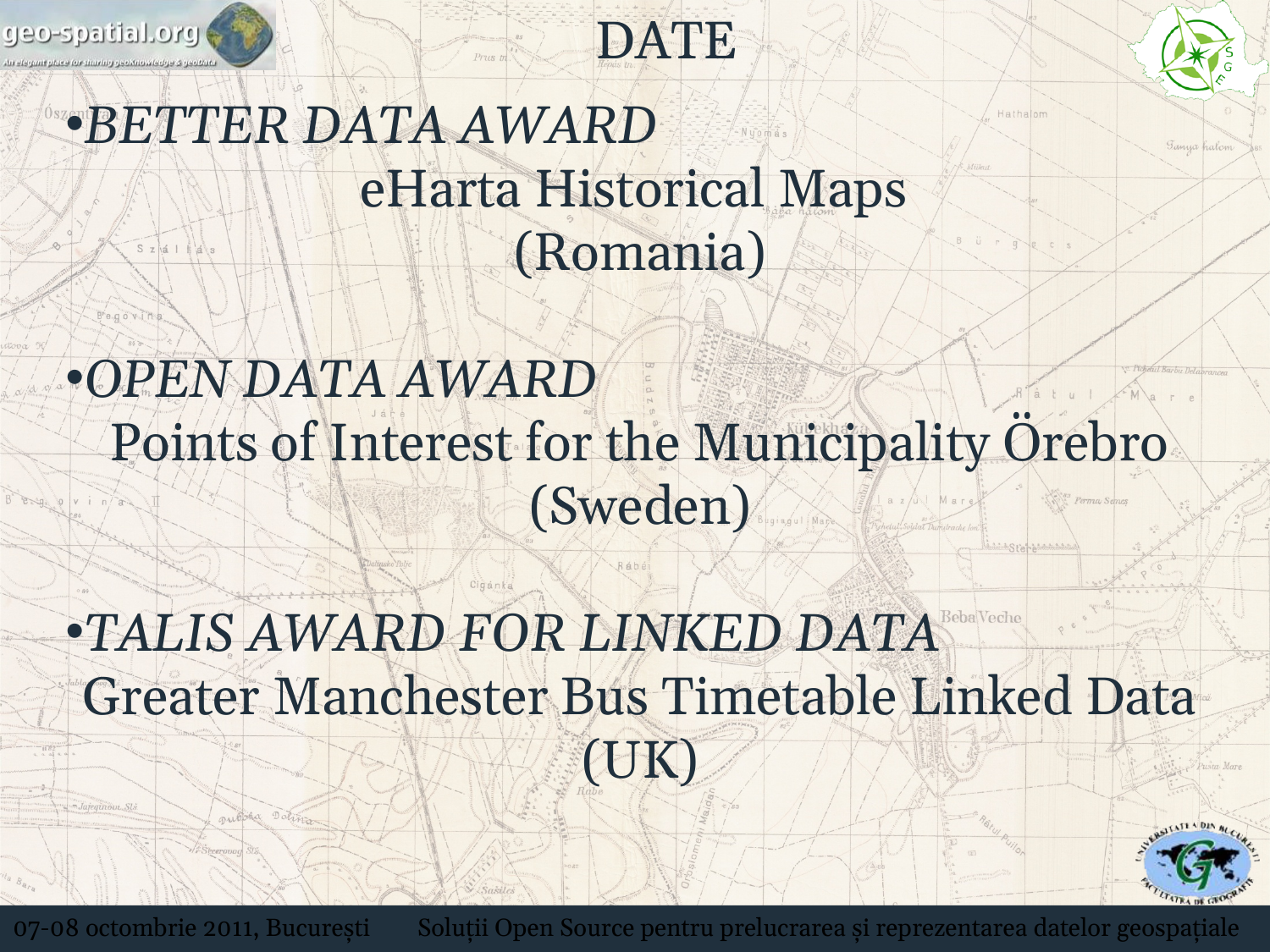

DATE
BETTER DATA AWARD
eHarta Historical Maps
(Romania)

OPEN DATA AWARD
Points of Interest for the Municipality Örebro (Sweden)

TALIS AWARD FOR LINKED DATA
Greater Manchester Bus Timetable Linked Data (UK)

07-08 octombrie 2011, Bucureşti        Soluţii Open Source pentru prelucrarea şi reprezentarea datelor geospaţiale